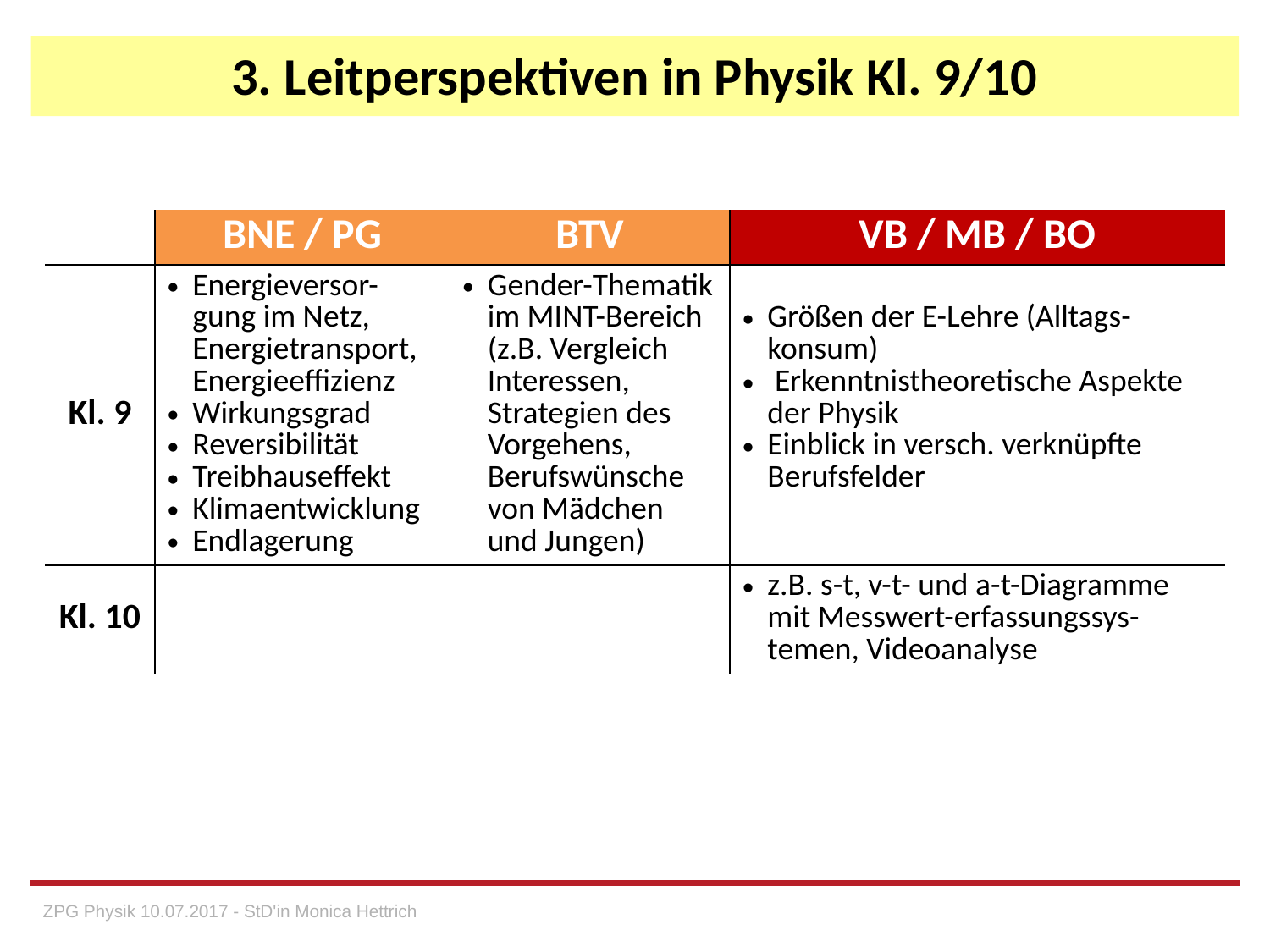

# 3. Leitperspektiven in Physik Kl. 9/10
|  | BNE / PG | BTV | VB / MB / BO |
| --- | --- | --- | --- |
| Kl. 9 | Energieversor-gung im Netz, Energietransport, Energieeffizienz Wirkungsgrad Reversibilität Treibhauseffekt Klimaentwicklung Endlagerung | Gender-Thematik im MINT-Bereich (z.B. Vergleich Interessen, Strategien des Vorgehens, Berufswünsche von Mädchen und Jungen) | Größen der E-Lehre (Alltags-konsum) Erkenntnistheoretische Aspekte der Physik Einblick in versch. verknüpfte Berufsfelder |
| Kl. 10 |  |  | z.B. s-t, v-t- und a-t-Diagramme mit Messwert-erfassungssys-temen, Videoanalyse |
ZPG Physik 10.07.2017 - StD'in Monica Hettrich